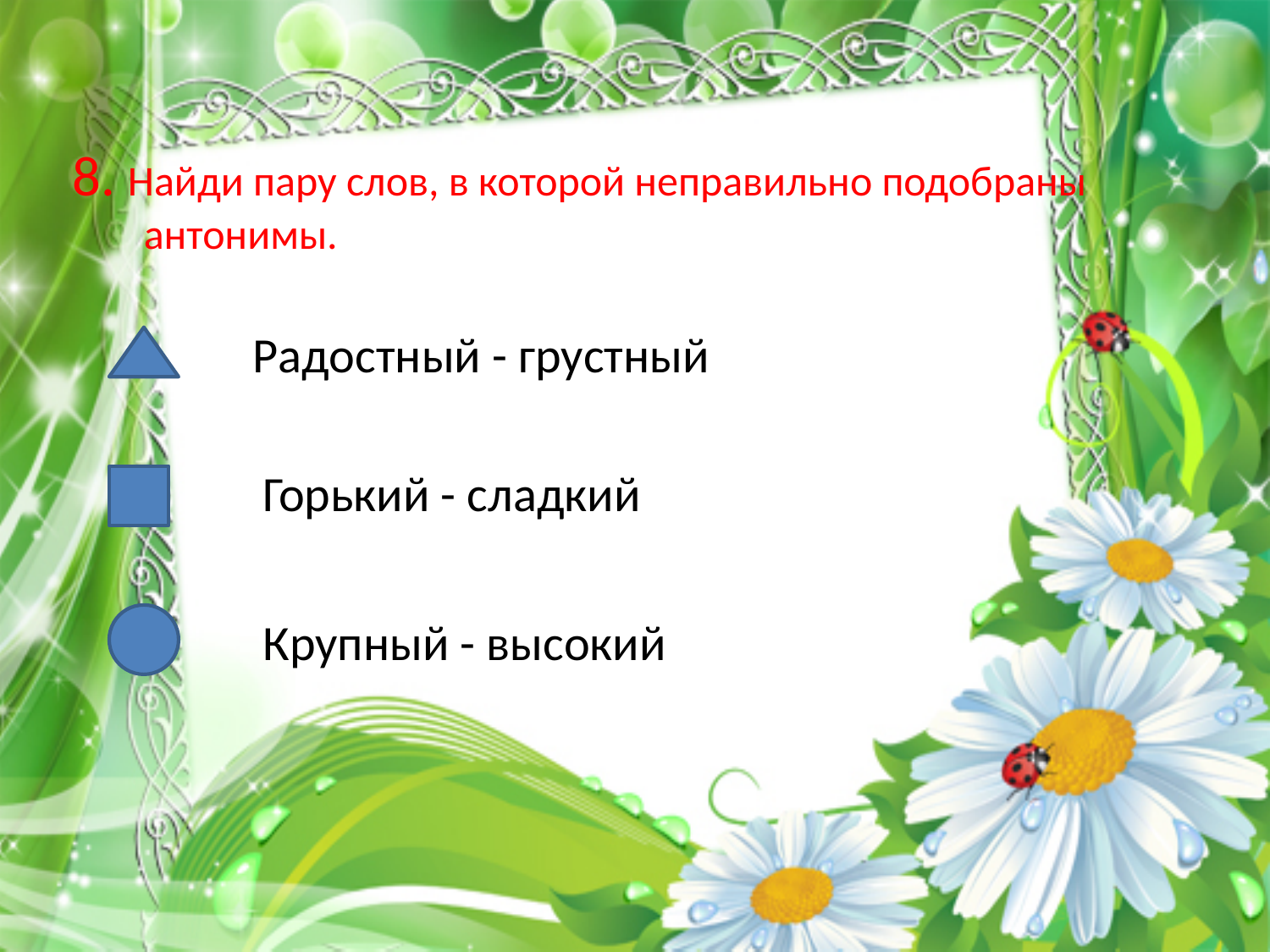

# 8. Найди пару слов, в которой неправильно подобраны антонимы.
Радостный - грустный

Горький - сладкий

Крупный - высокий